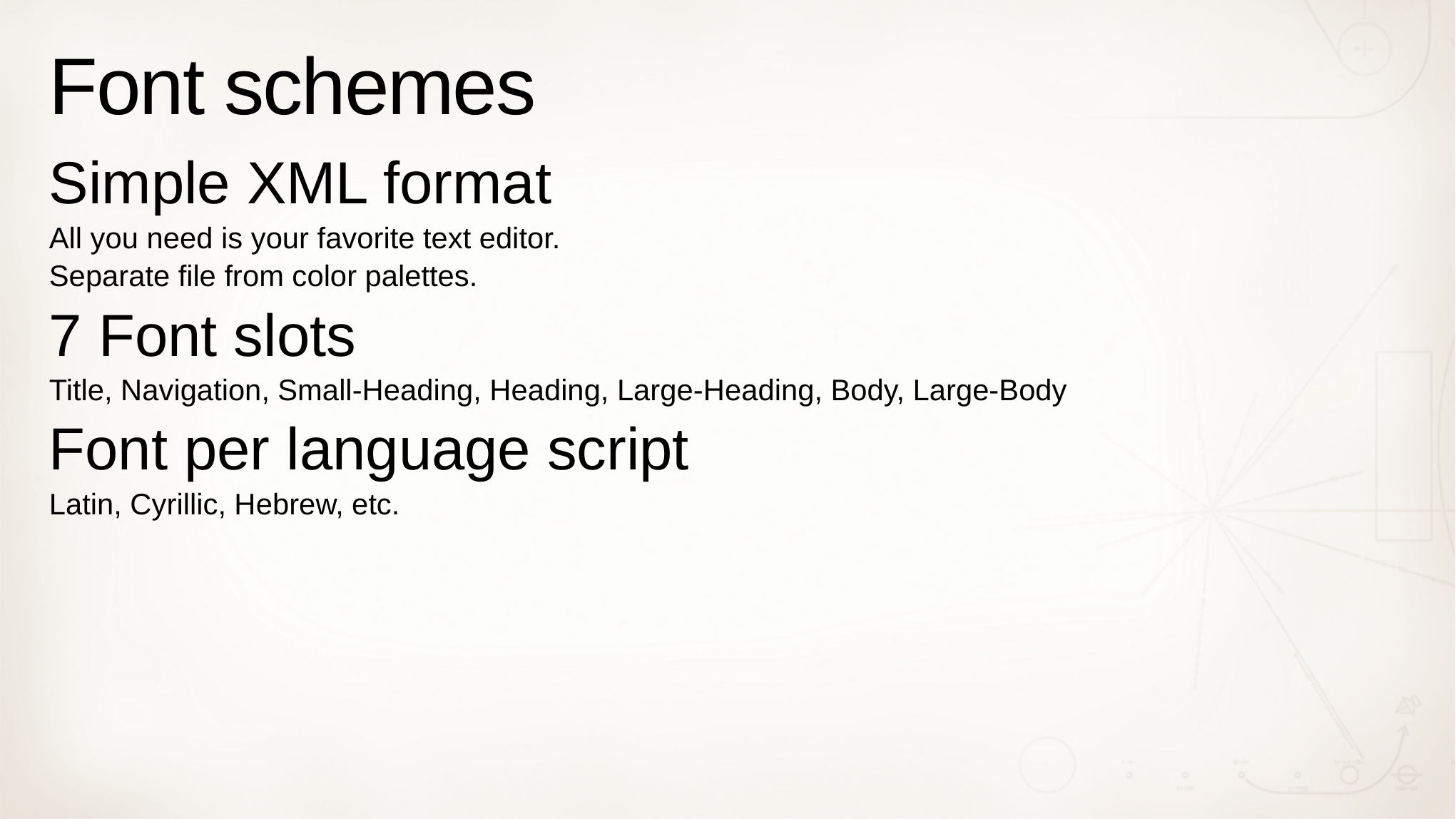

# Font schemes
Simple XML format
All you need is your favorite text editor.
Separate file from color palettes.
7 Font slots
Title, Navigation, Small-Heading, Heading, Large-Heading, Body, Large-Body
Font per language script
Latin, Cyrillic, Hebrew, etc.